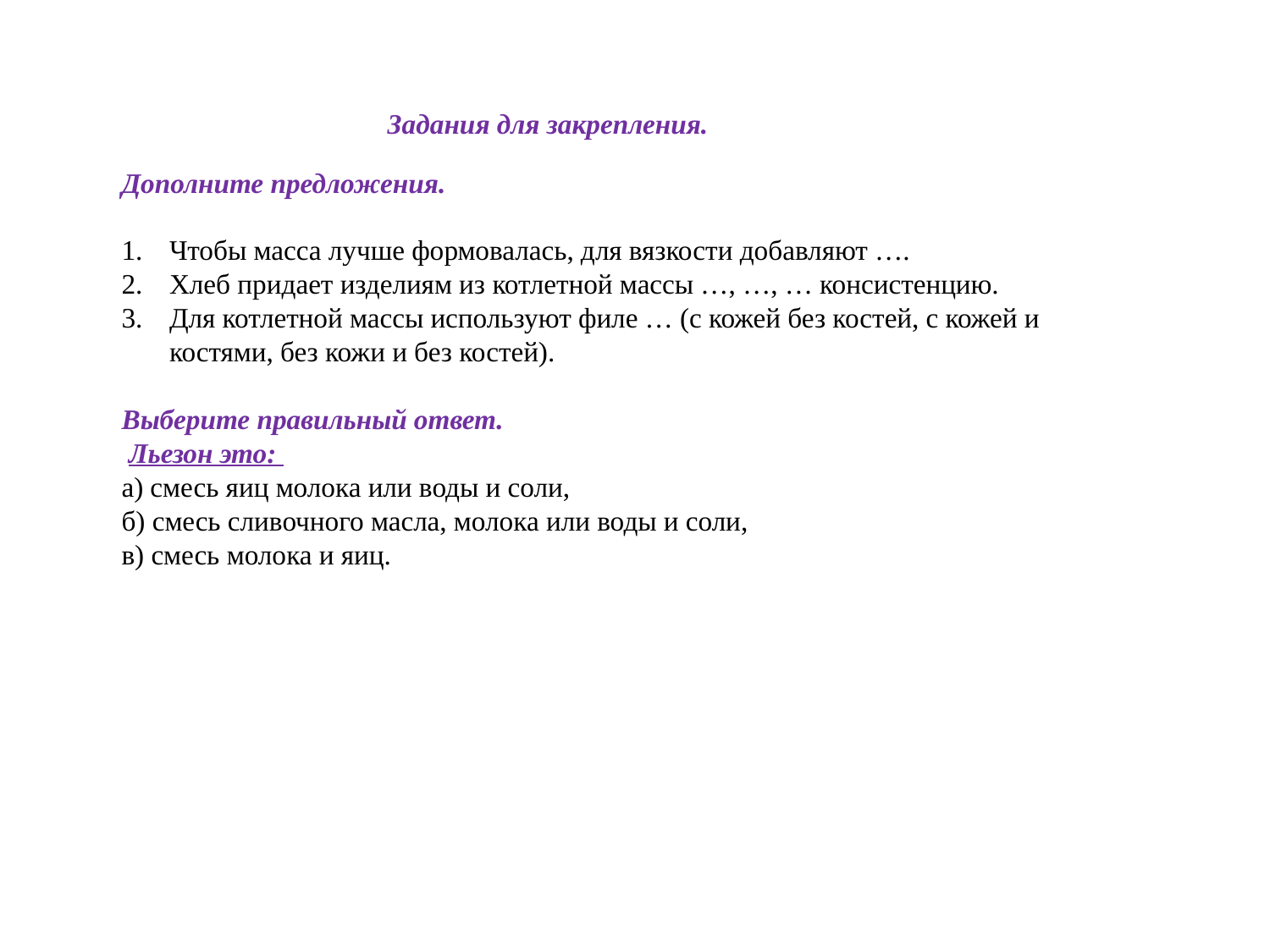

Задания для закрепления.
Дополните предложения.

Чтобы масса лучше формовалась, для вязкости добавляют ….
Хлеб придает изделиям из котлетной массы …, …, … консистенцию.
Для котлетной массы используют филе … (с кожей без костей, с кожей и костями, без кожи и без костей).

Выберите правильный ответ.
 Льезон это:
а) смесь яиц молока или воды и соли,
б) смесь сливочного масла, молока или воды и соли,
в) смесь молока и яиц.